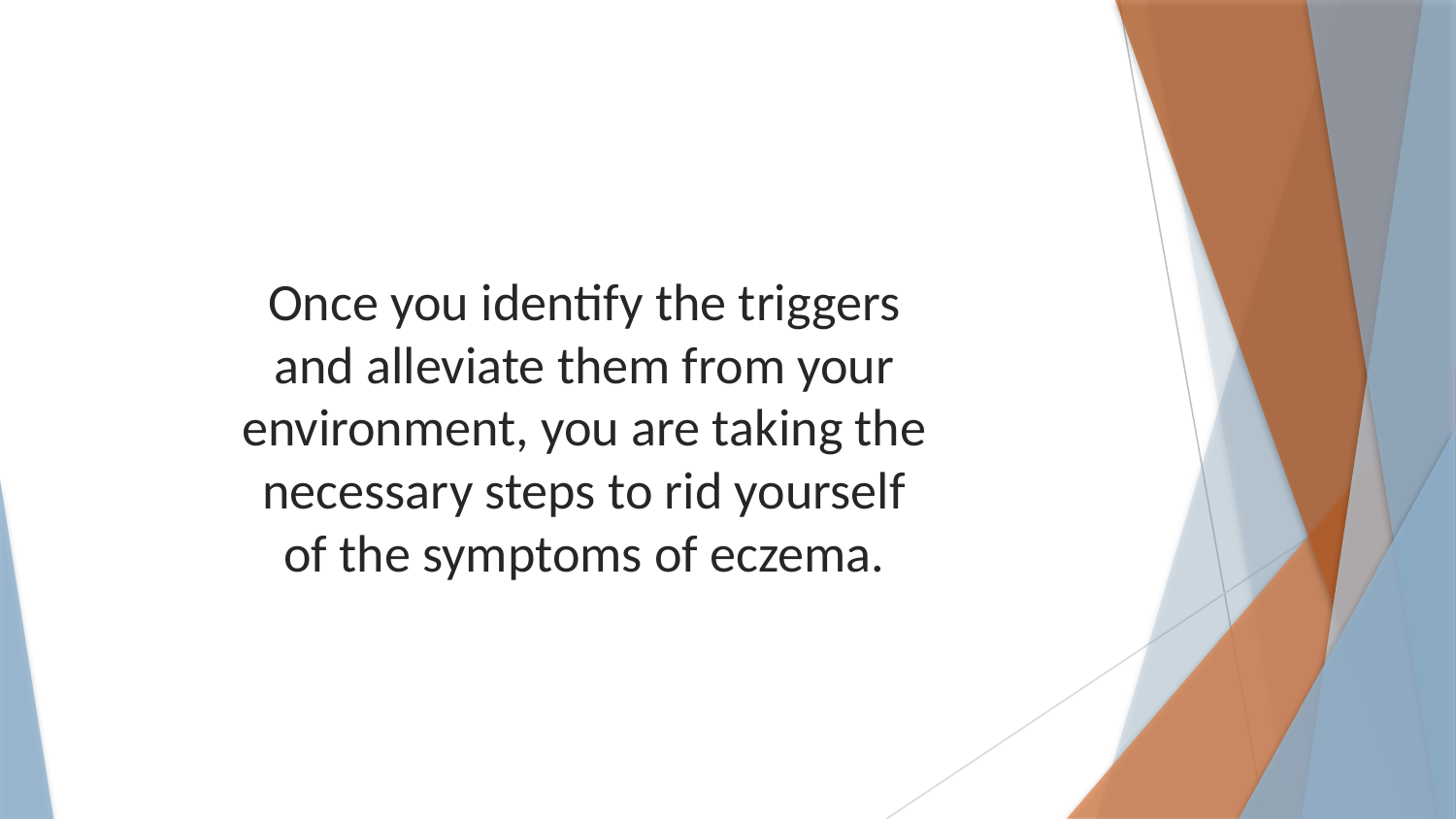

Once you identify the triggers and alleviate them from your environment, you are taking the necessary steps to rid yourself of the symptoms of eczema.